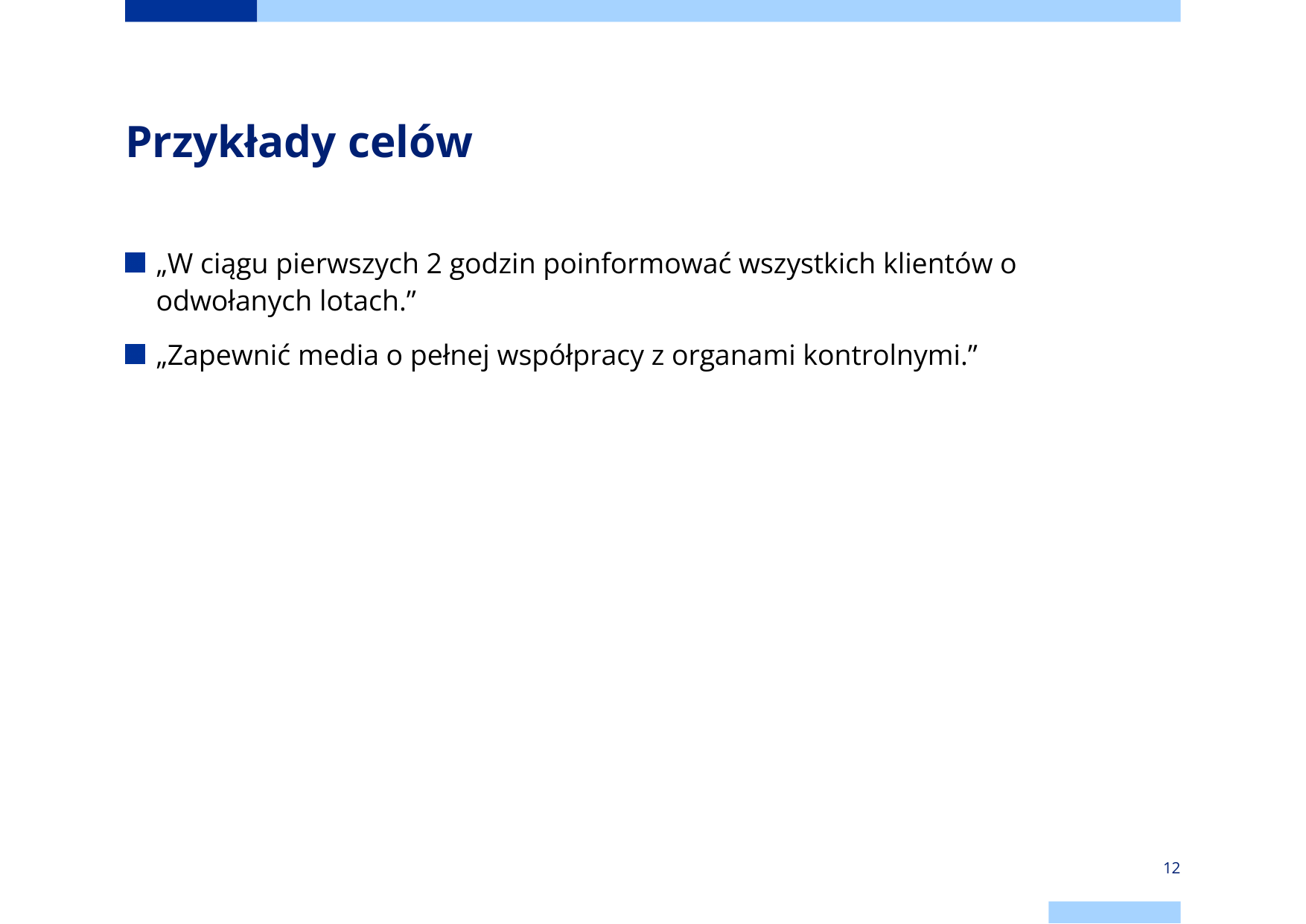

# Przykłady celów
„W ciągu pierwszych 2 godzin poinformować wszystkich klientów o odwołanych lotach.”
„Zapewnić media o pełnej współpracy z organami kontrolnymi.”
12